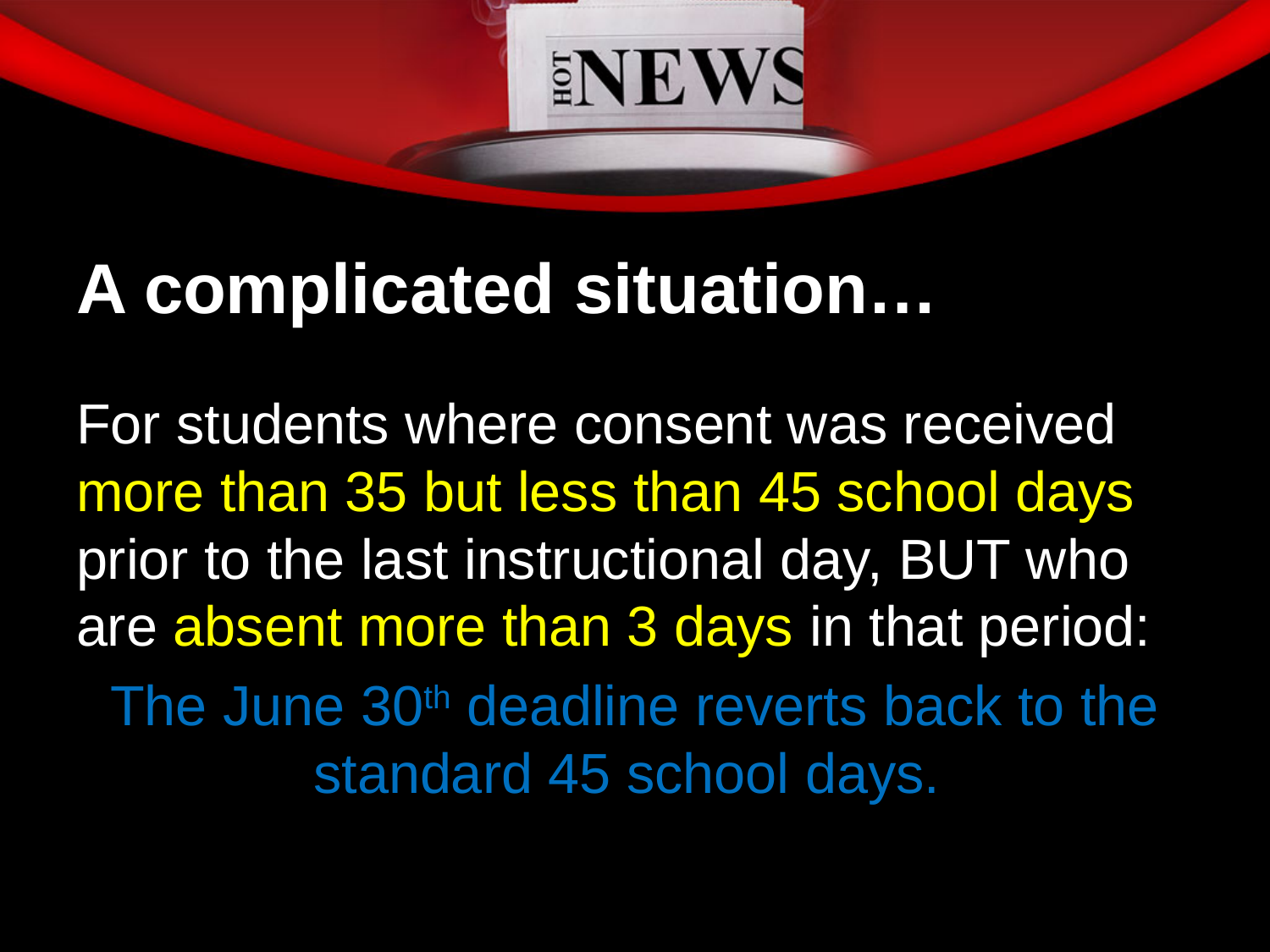

# A complicated situation…
For students where consent was received more than 35 but less than 45 school days prior to the last instructional day, BUT who are absent more than 3 days in that period:
The June 30th deadline reverts back to the standard 45 school days.